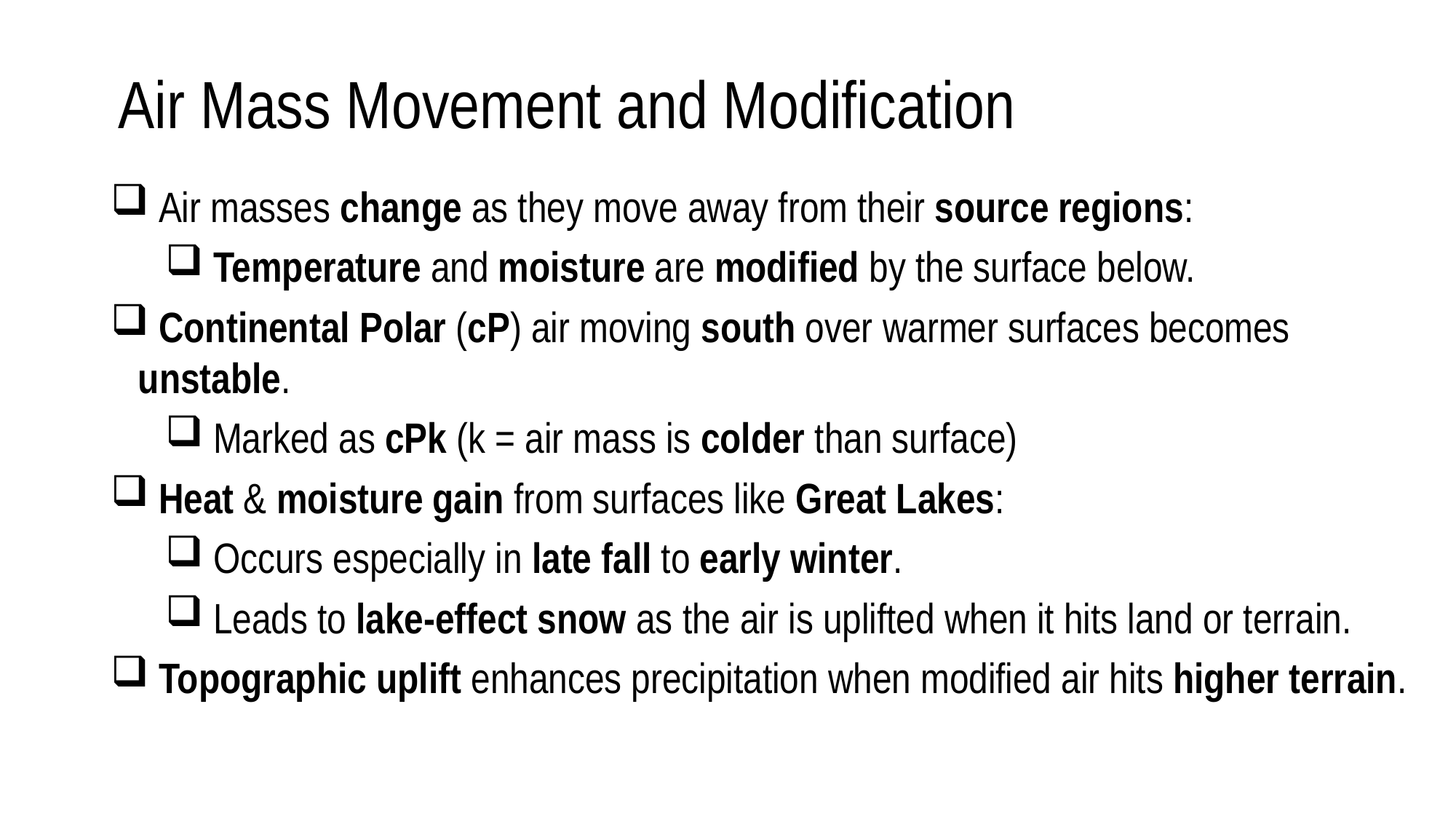

# Air Mass Movement and Modification
 Air masses change as they move away from their source regions:
 Temperature and moisture are modified by the surface below.
 Continental Polar (cP) air moving south over warmer surfaces becomes unstable.
 Marked as cPk (k = air mass is colder than surface)
 Heat & moisture gain from surfaces like Great Lakes:
 Occurs especially in late fall to early winter.
 Leads to lake-effect snow as the air is uplifted when it hits land or terrain.
 Topographic uplift enhances precipitation when modified air hits higher terrain.